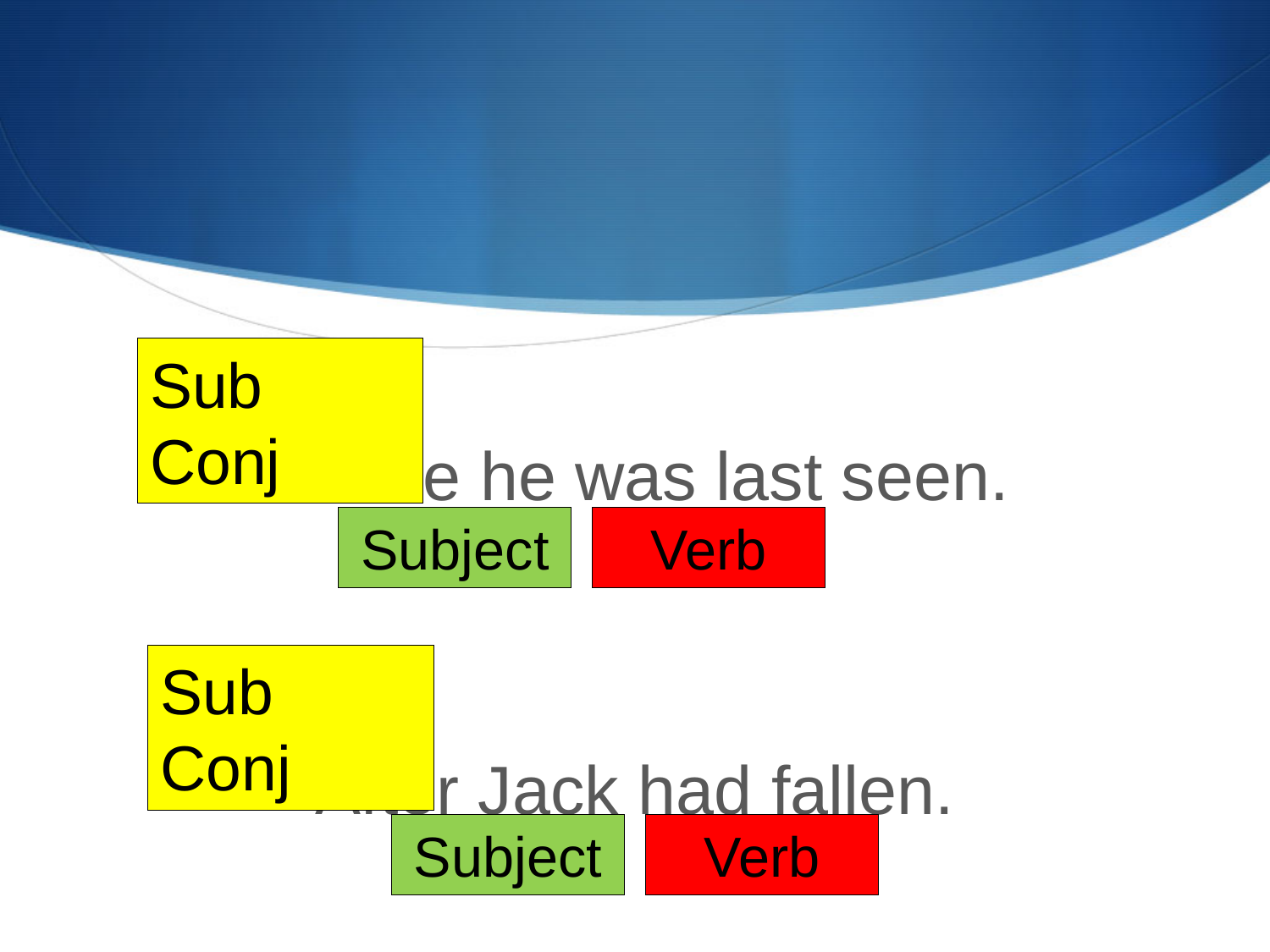

#
Sub Conj
Where he was last seen.

After Jack had fallen.

Subject
Verb
Sub Conj
Subject
Verb